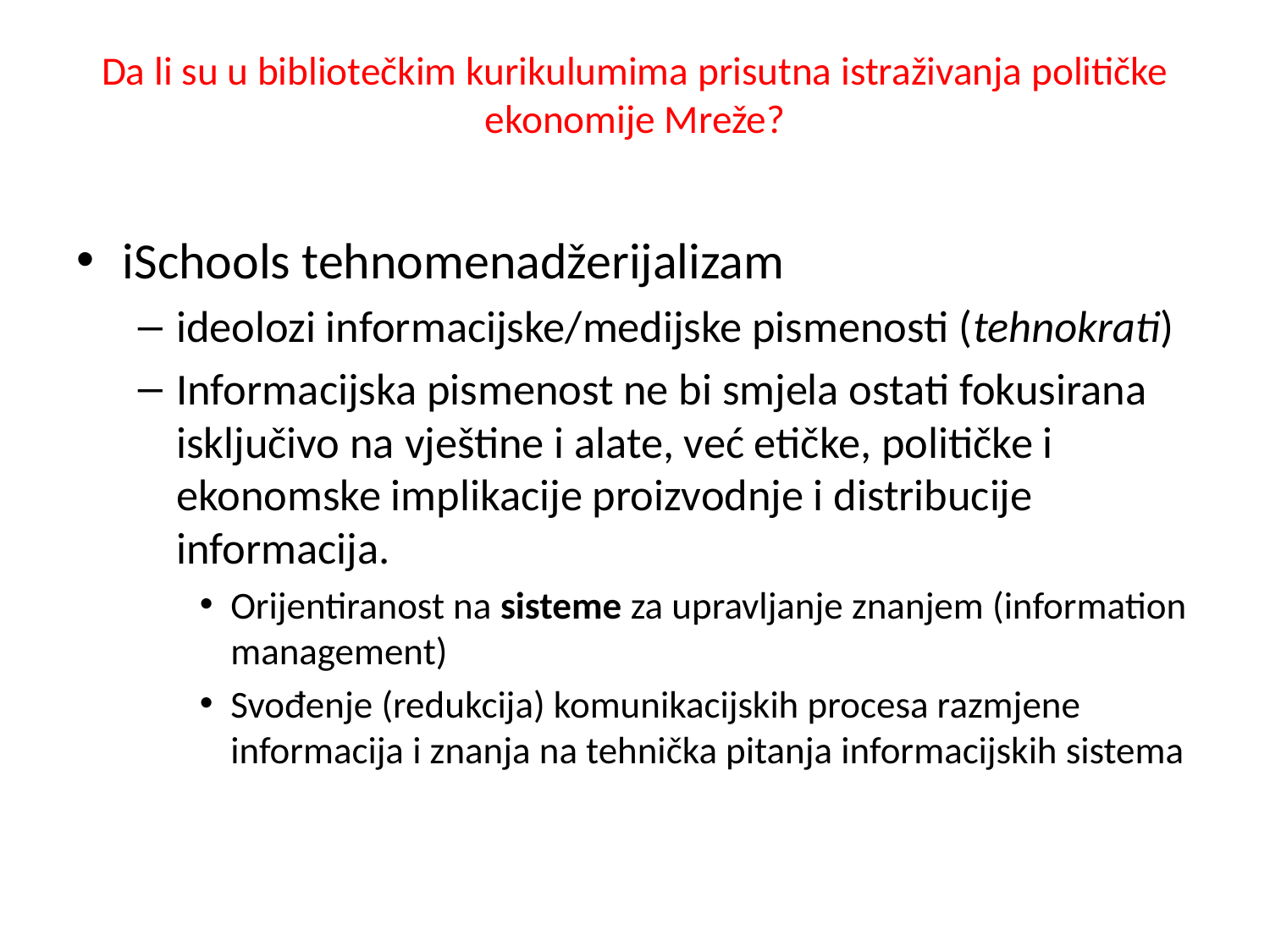

# Da li su u bibliotečkim kurikulumima prisutna istraživanja političke ekonomije Mreže?
iSchools tehnomenadžerijalizam
ideolozi informacijske/medijske pismenosti (tehnokrati)
Informacijska pismenost ne bi smjela ostati fokusirana isključivo na vještine i alate, već etičke, političke i ekonomske implikacije proizvodnje i distribucije informacija.
Orijentiranost na sisteme za upravljanje znanjem (information management)
Svođenje (redukcija) komunikacijskih procesa razmjene informacija i znanja na tehnička pitanja informacijskih sistema